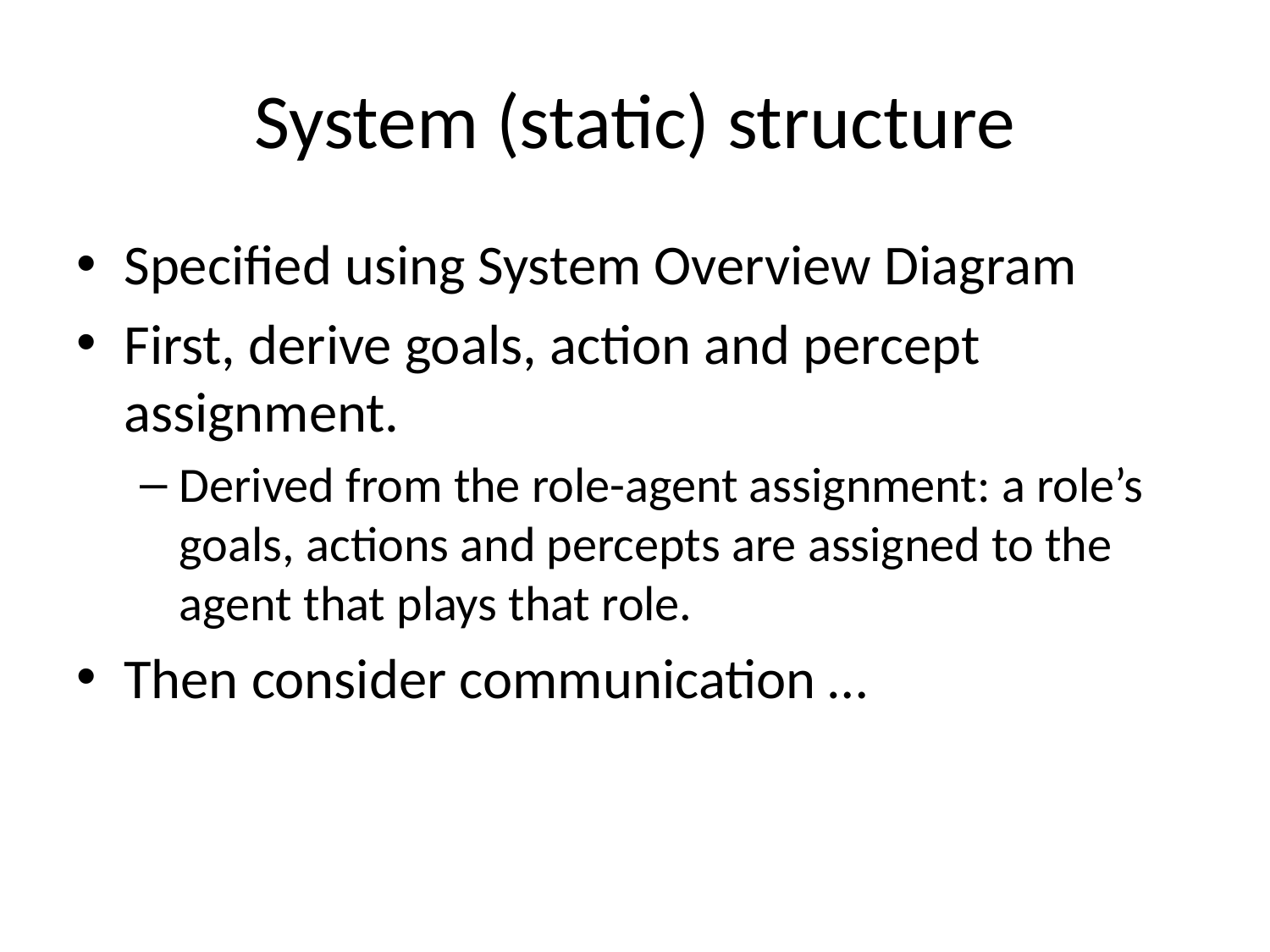

# System (static) structure
Specified using System Overview Diagram
First, derive goals, action and percept assignment.
Derived from the role-agent assignment: a role’s goals, actions and percepts are assigned to the agent that plays that role.
Then consider communication …